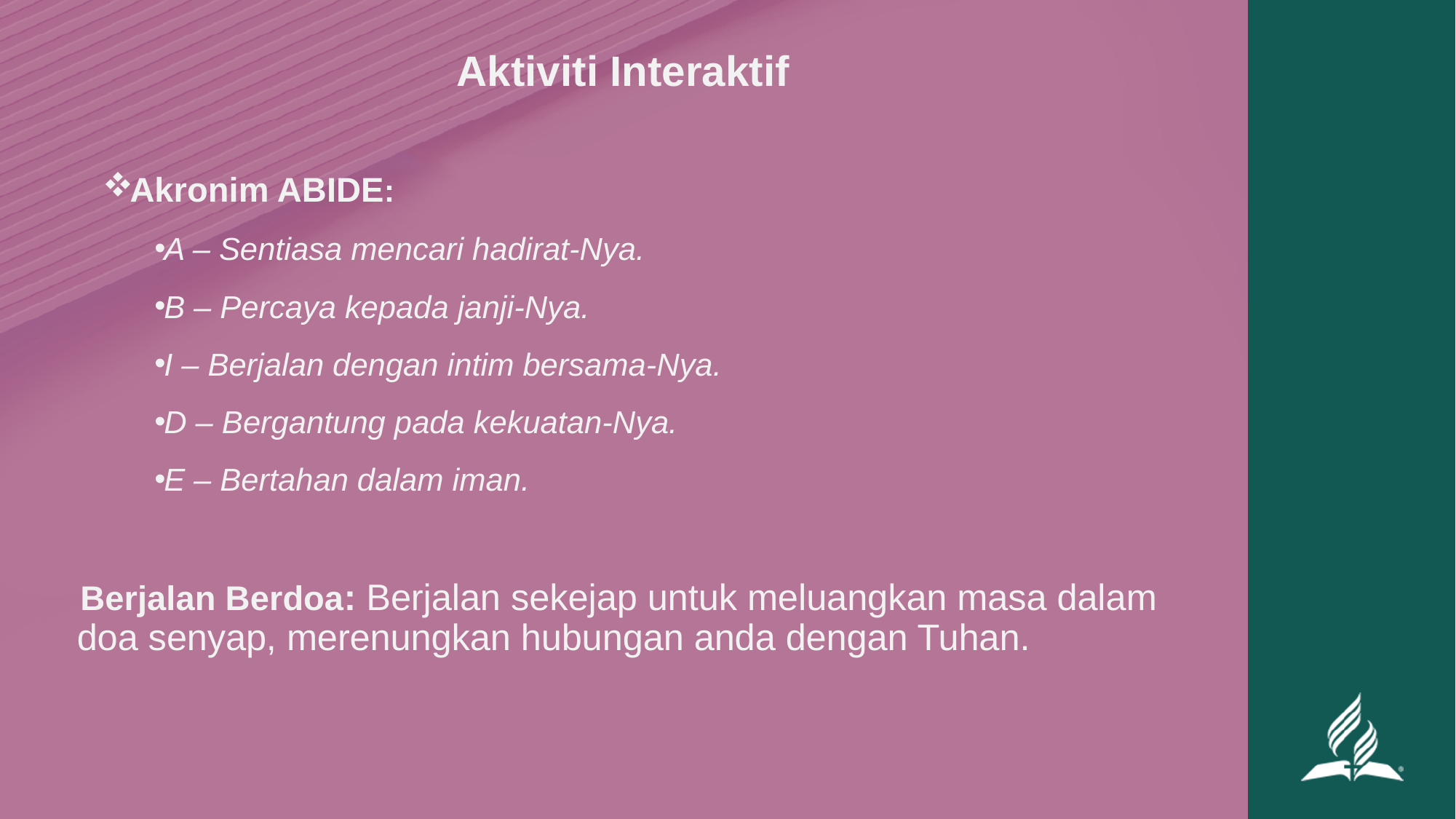

# Aktiviti Interaktif
Akronim ABIDE:
A – Sentiasa mencari hadirat-Nya.
B – Percaya kepada janji-Nya.
I – Berjalan dengan intim bersama-Nya.
D – Bergantung pada kekuatan-Nya.
E – Bertahan dalam iman.

   Berjalan Berdoa: Berjalan sekejap untuk meluangkan masa dalam doa senyap, merenungkan hubungan anda dengan Tuhan.